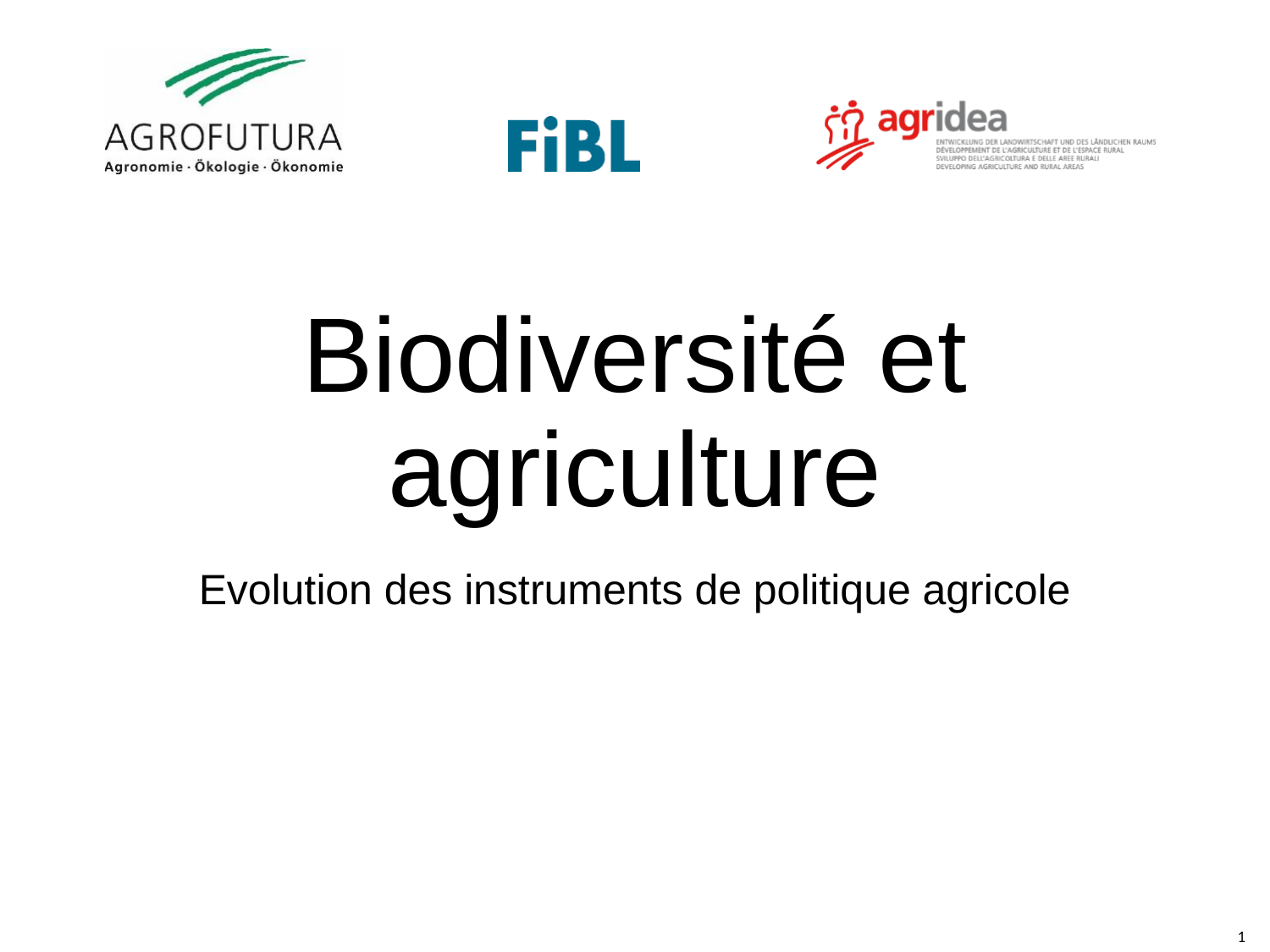

# Biodiversité et agriculture
Evolution des instruments de politique agricole